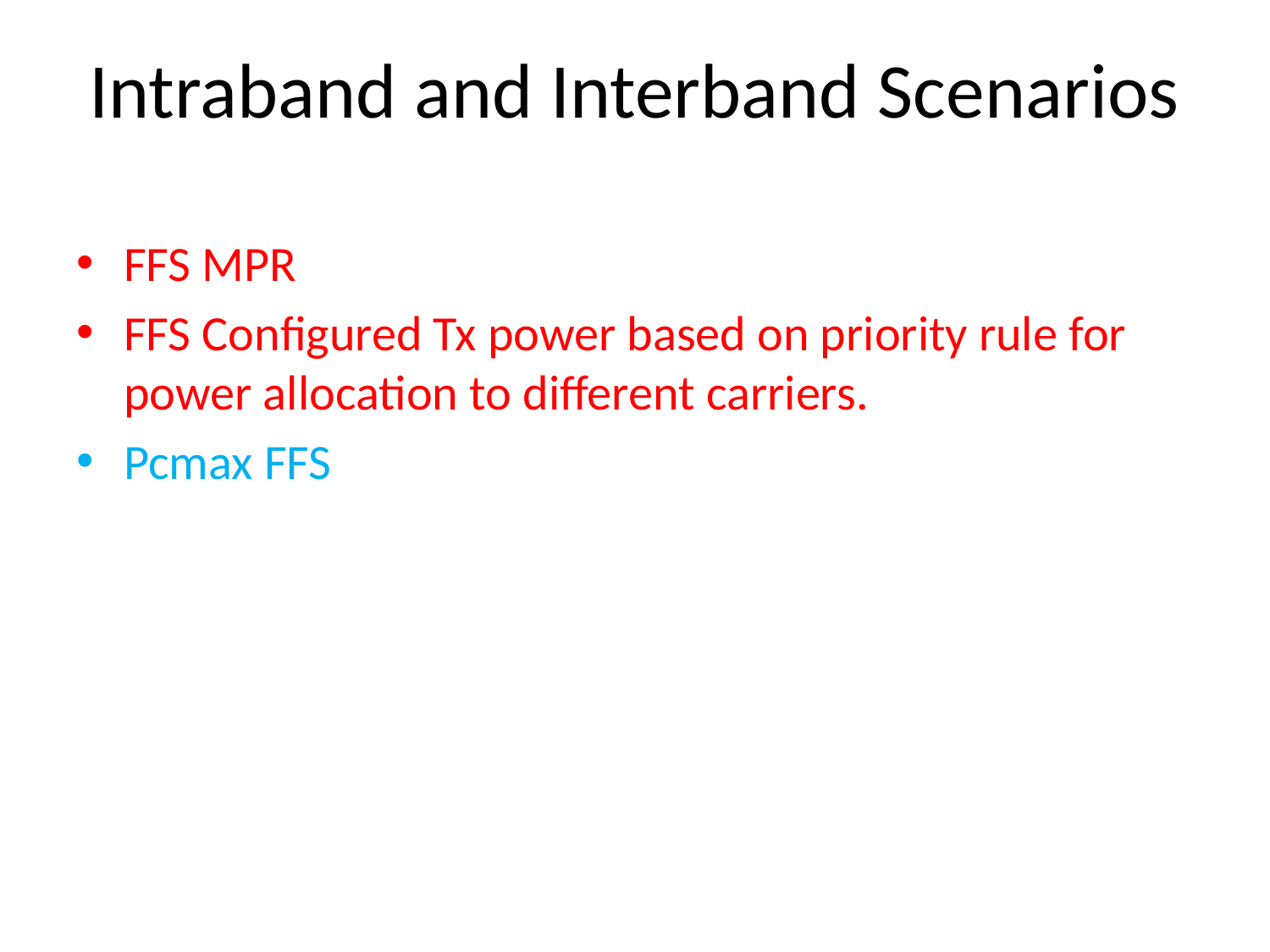

# Intraband and Interband Scenarios
FFS MPR
FFS Configured Tx power based on priority rule for power allocation to different carriers.
Pcmax FFS